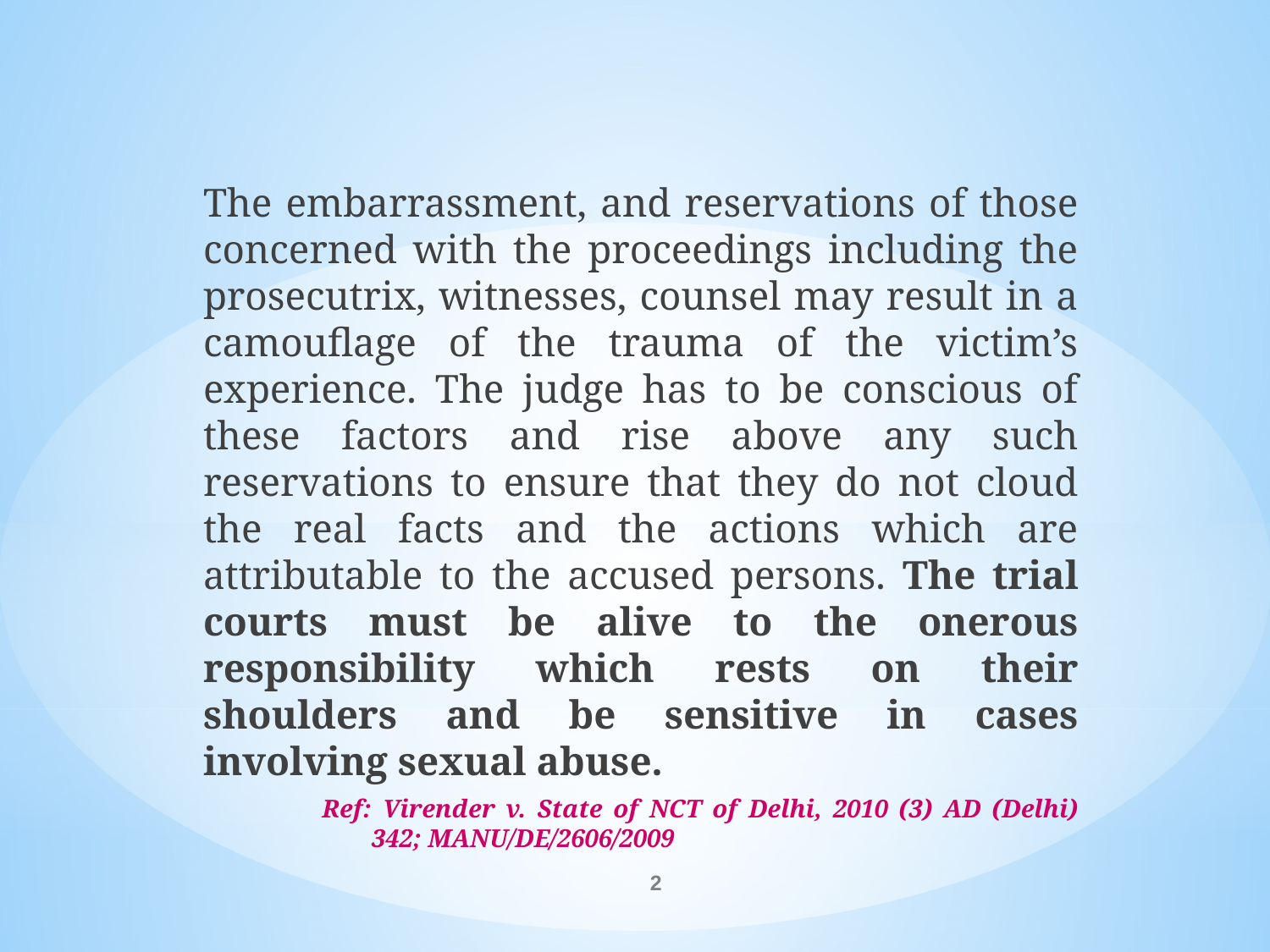

The embarrassment, and reservations of those concerned with the proceedings including the prosecutrix, witnesses, counsel may result in a camouflage of the trauma of the victim’s experience. The judge has to be conscious of these factors and rise above any such reservations to ensure that they do not cloud the real facts and the actions which are attributable to the accused persons. The trial courts must be alive to the onerous responsibility which rests on their shoulders and be sensitive in cases involving sexual abuse.
Ref: Virender v. State of NCT of Delhi, 2010 (3) AD (Delhi) 342; MANU/DE/2606/2009

2